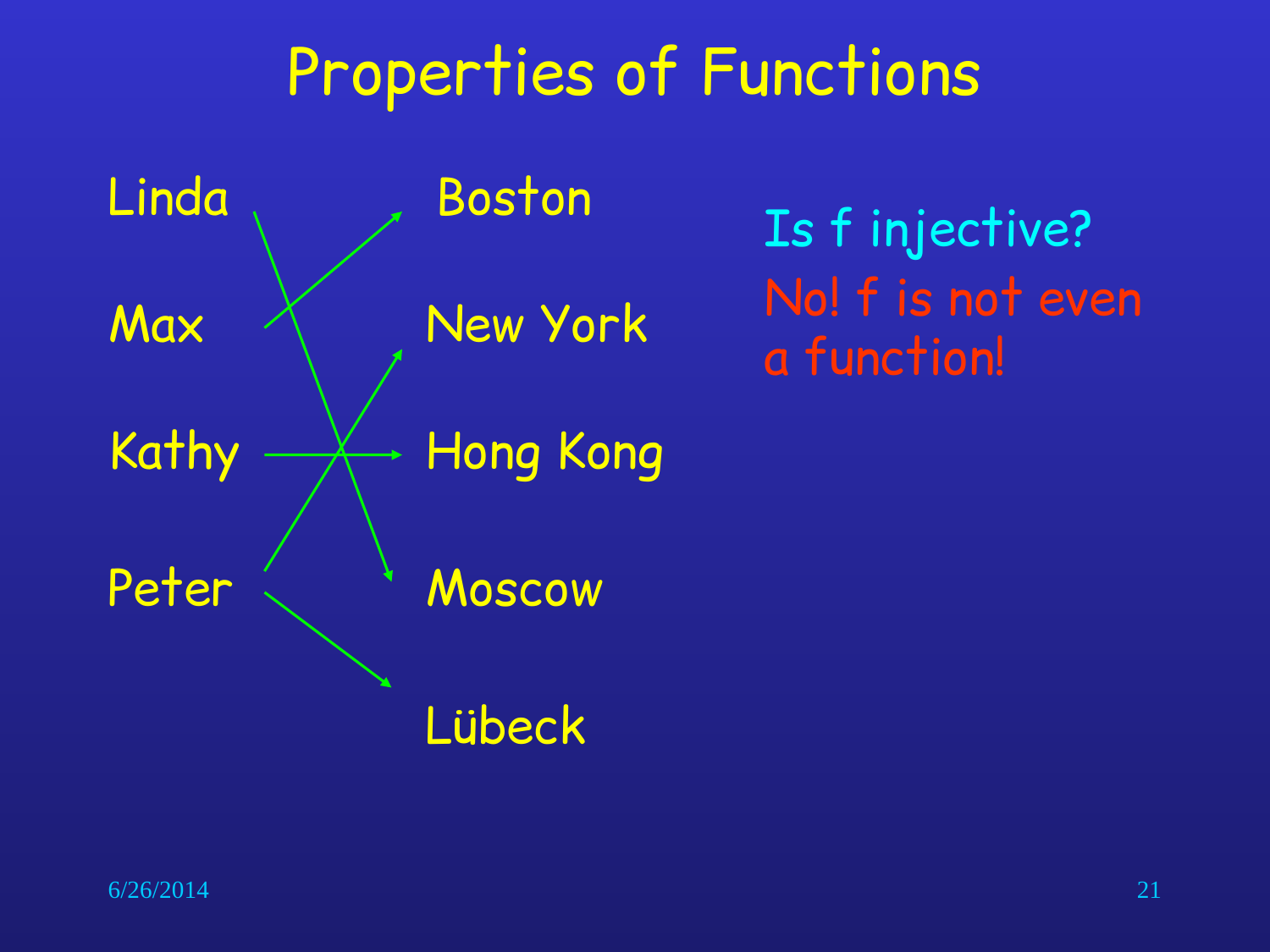

# Properties of Functions
Linda
Boston
Max
New York
Kathy
Hong Kong
Peter
Moscow
Lübeck
Is f injective?
No! f is not even
a function!

6/26/2014
21